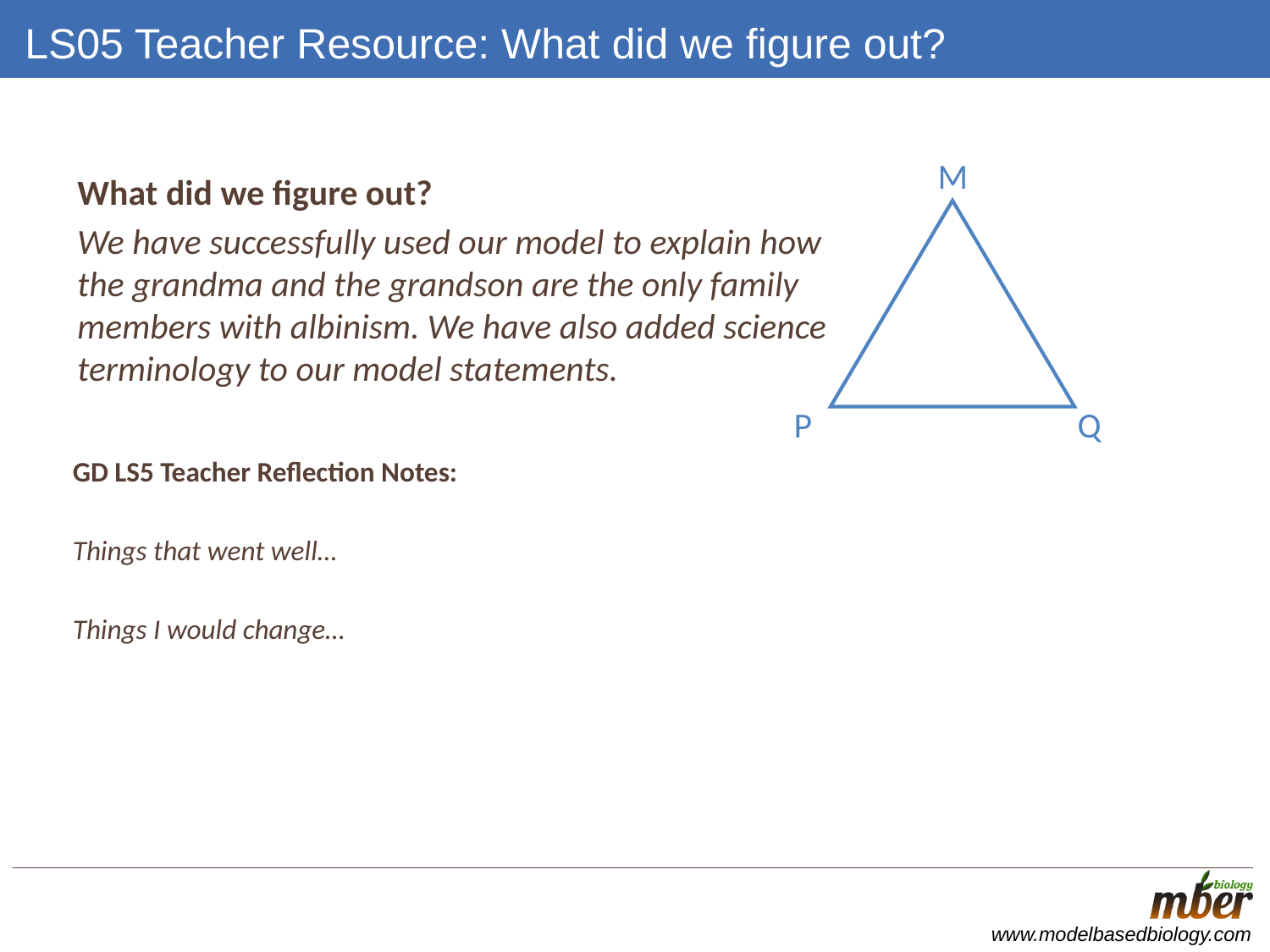

# LS05 Teacher Resource: What did we figure out?
M

Q
P
What did we figure out?
We have successfully used our model to explain how the grandma and the grandson are the only family members with albinism. We have also added science terminology to our model statements.
GD LS5 Teacher Reflection Notes:

Things that went well…

Things I would change…